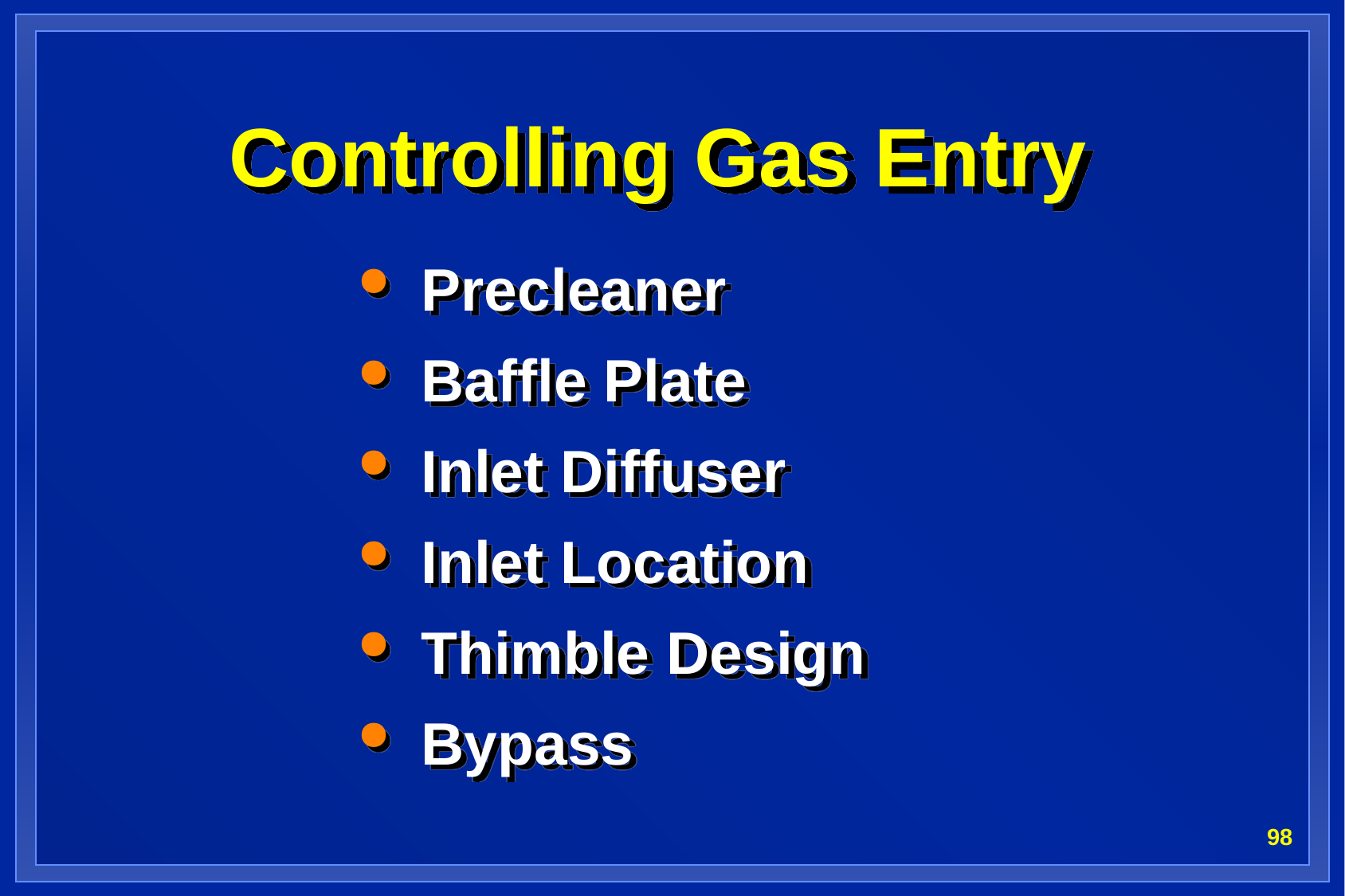

# Controlling Gas Entry

 Precleaner
 Baffle Plate
 Inlet Diffuser
 Inlet Location
 Thimble Design
 Bypass
98